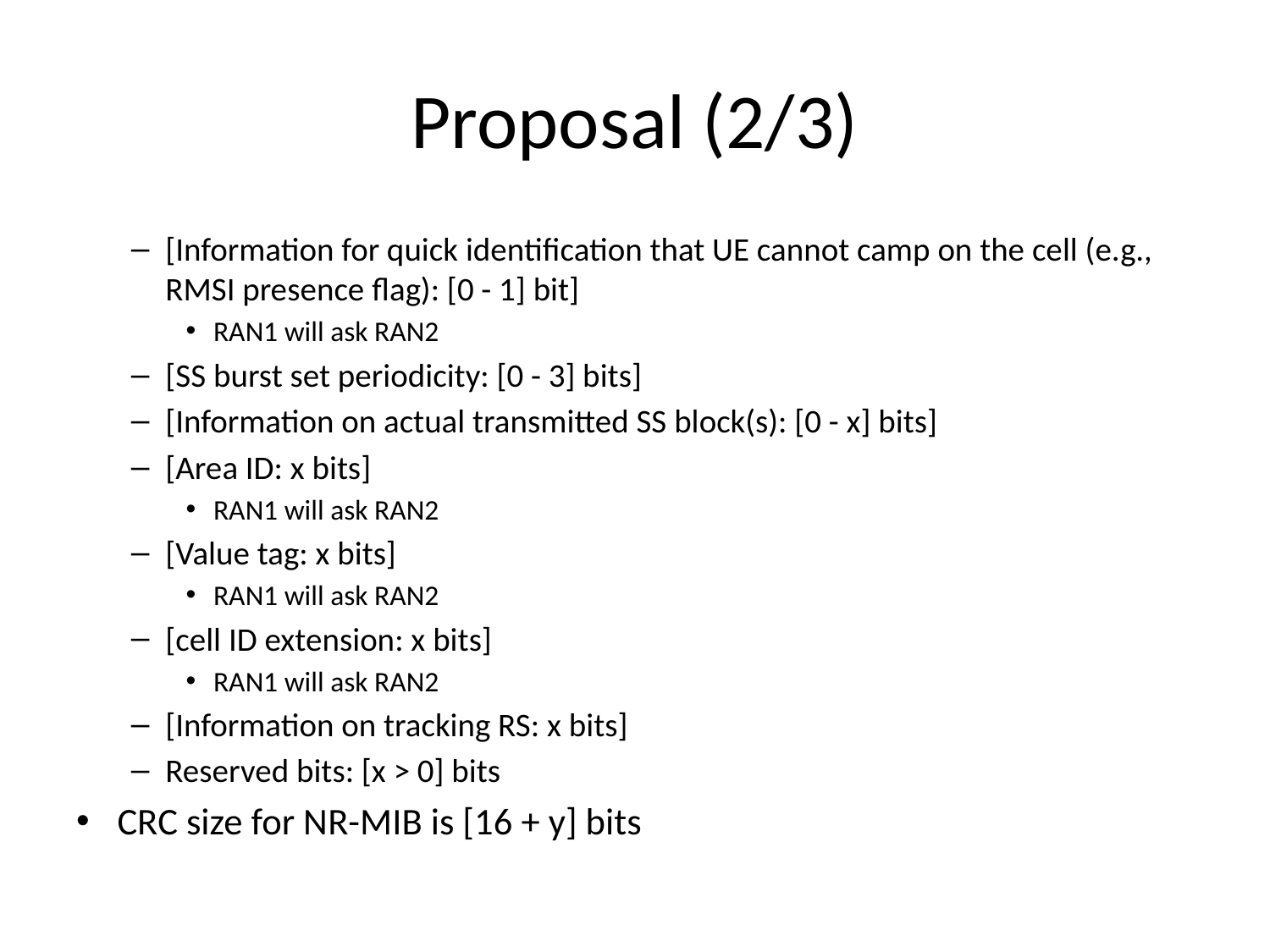

# Proposal (2/3)
[Information for quick identification that UE cannot camp on the cell (e.g., RMSI presence flag): [0 - 1] bit]
RAN1 will ask RAN2
[SS burst set periodicity: [0 - 3] bits]
[Information on actual transmitted SS block(s): [0 - x] bits]
[Area ID: x bits]
RAN1 will ask RAN2
[Value tag: x bits]
RAN1 will ask RAN2
[cell ID extension: x bits]
RAN1 will ask RAN2
[Information on tracking RS: x bits]
Reserved bits: [x > 0] bits
CRC size for NR-MIB is [16 + y] bits